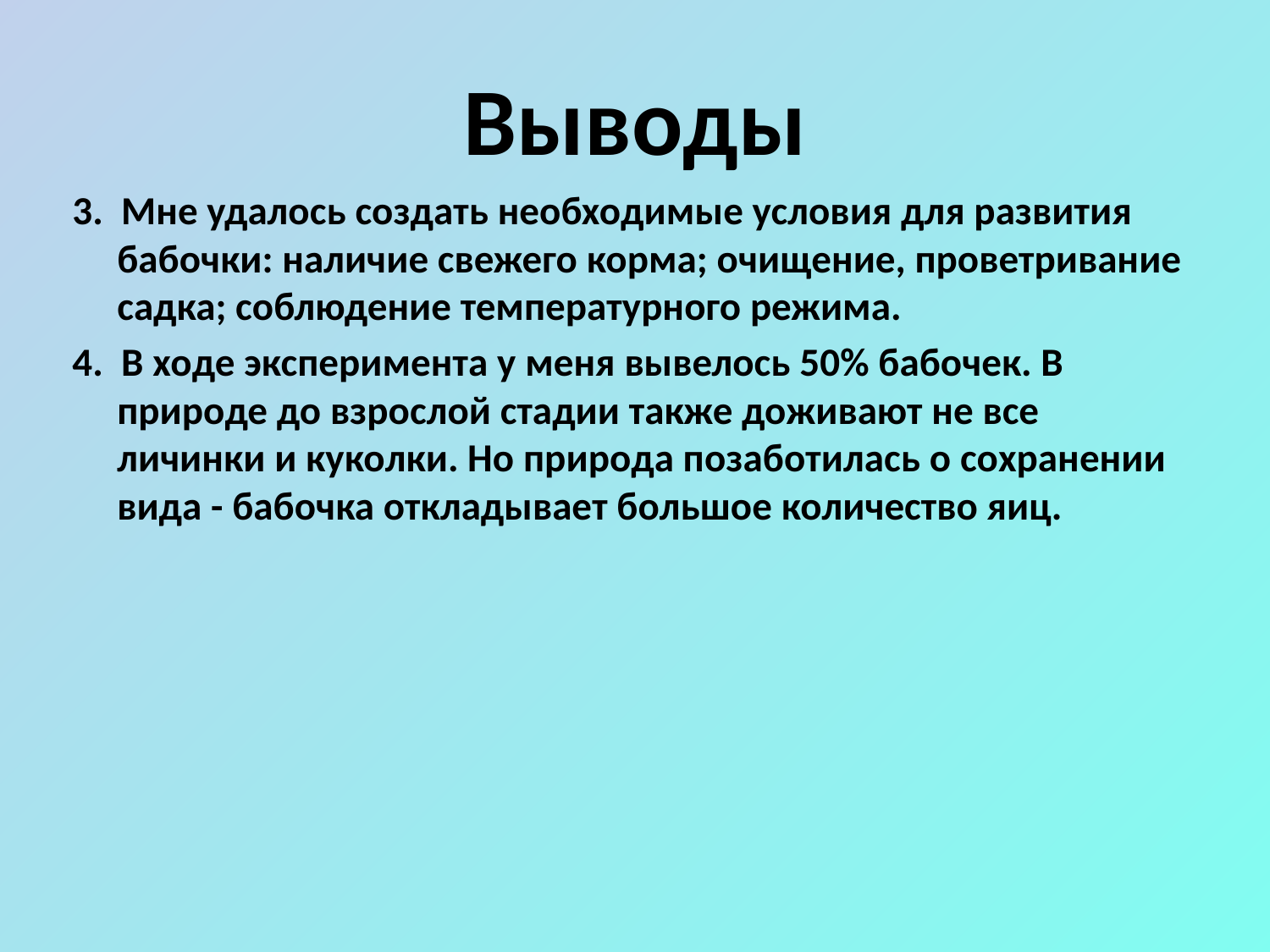

# Выводы
3.  Мне удалось создать необходимые условия для развития бабочки: наличие свежего корма; очищение, проветривание садка; соблюдение температурного режима.
4.  В ходе эксперимента у меня вывелось 50% бабочек. В природе до взрослой стадии также доживают не все личинки и куколки. Но природа позаботилась о сохранении вида - бабочка откладывает большое количество яиц.